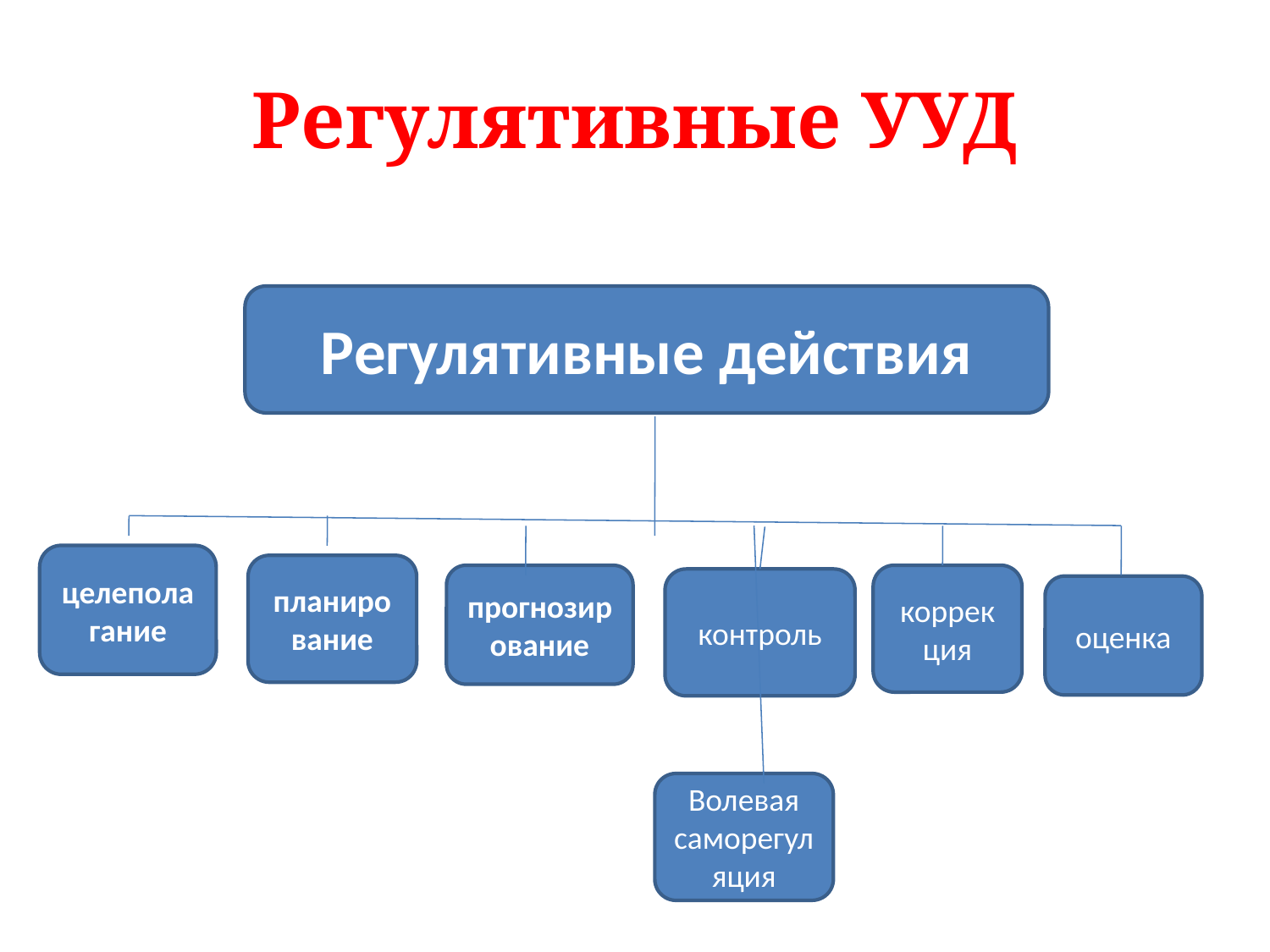

Регулятивные УУД
Регулятивные действия
целеполагание
планирование
прогнозирование
коррекция
контроль
оценка
Волевая саморегуляция